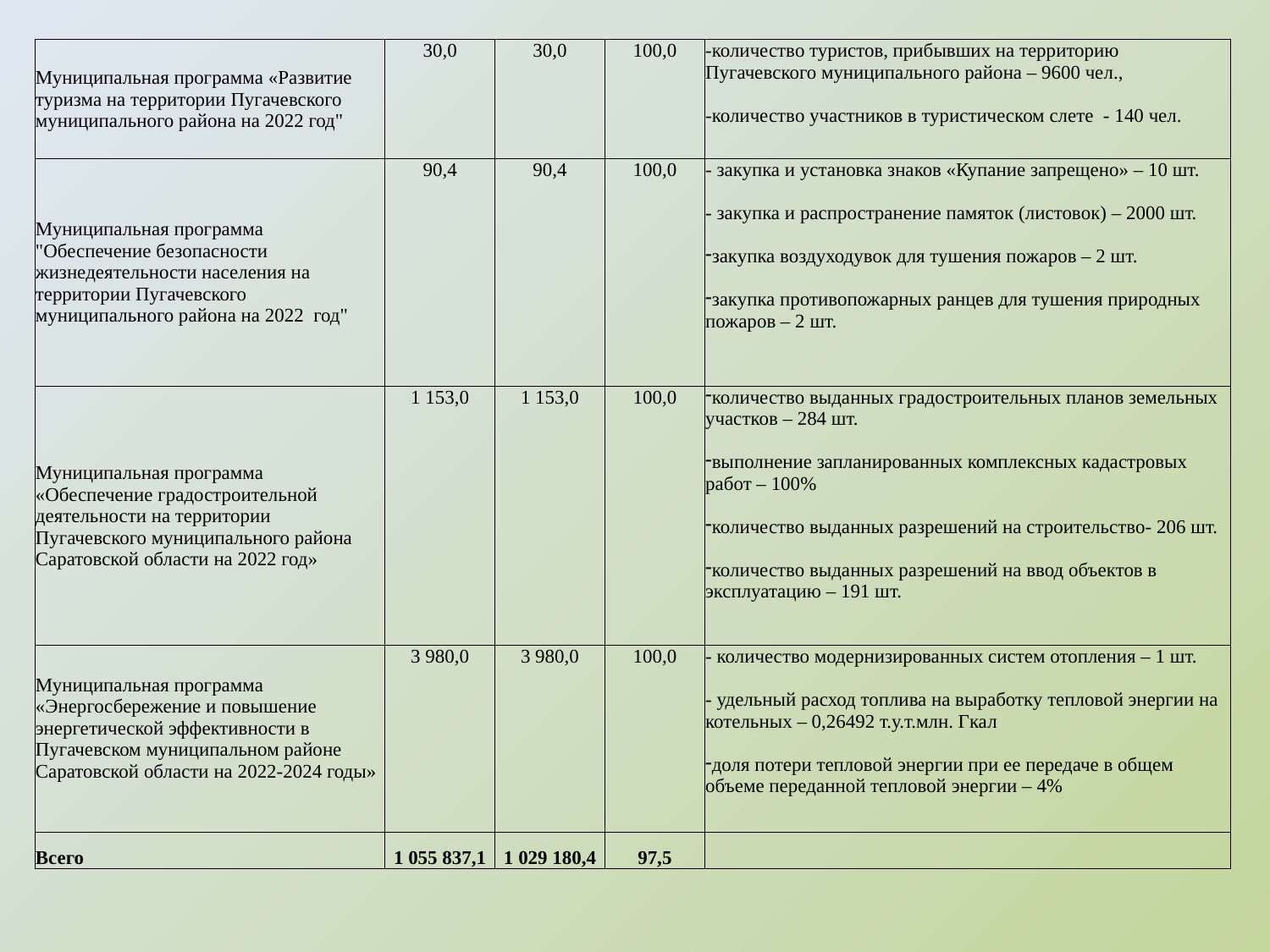

| Муниципальная программа «Развитие туризма на территории Пугачевского муниципального района на 2022 год" | 30,0 | 30,0 | 100,0 | -количество туристов, прибывших на территорию Пугачевского муниципального района – 9600 чел., -количество участников в туристическом слете - 140 чел. |
| --- | --- | --- | --- | --- |
| Муниципальная программа "Обеспечение безопасности жизнедеятельности населения на территории Пугачевского муниципального района на 2022 год" | 90,4 | 90,4 | 100,0 | - закупка и установка знаков «Купание запрещено» – 10 шт. - закупка и распространение памяток (листовок) – 2000 шт. закупка воздуходувок для тушения пожаров – 2 шт. закупка противопожарных ранцев для тушения природных пожаров – 2 шт. |
| Муниципальная программа «Обеспечение градостроительной деятельности на территории Пугачевского муниципального района Саратовской области на 2022 год» | 1 153,0 | 1 153,0 | 100,0 | количество выданных градостроительных планов земельных участков – 284 шт. выполнение запланированных комплексных кадастровых работ – 100% количество выданных разрешений на строительство- 206 шт. количество выданных разрешений на ввод объектов в эксплуатацию – 191 шт. |
| Муниципальная программа «Энергосбережение и повышение энергетической эффективности в Пугачевском муниципальном районе Саратовской области на 2022-2024 годы» | 3 980,0 | 3 980,0 | 100,0 | - количество модернизированных систем отопления – 1 шт. - удельный расход топлива на выработку тепловой энергии на котельных – 0,26492 т.у.т.млн. Гкал доля потери тепловой энергии при ее передаче в общем объеме переданной тепловой энергии – 4% |
| Всего | 1 055 837,1 | 1 029 180,4 | 97,5 |  |